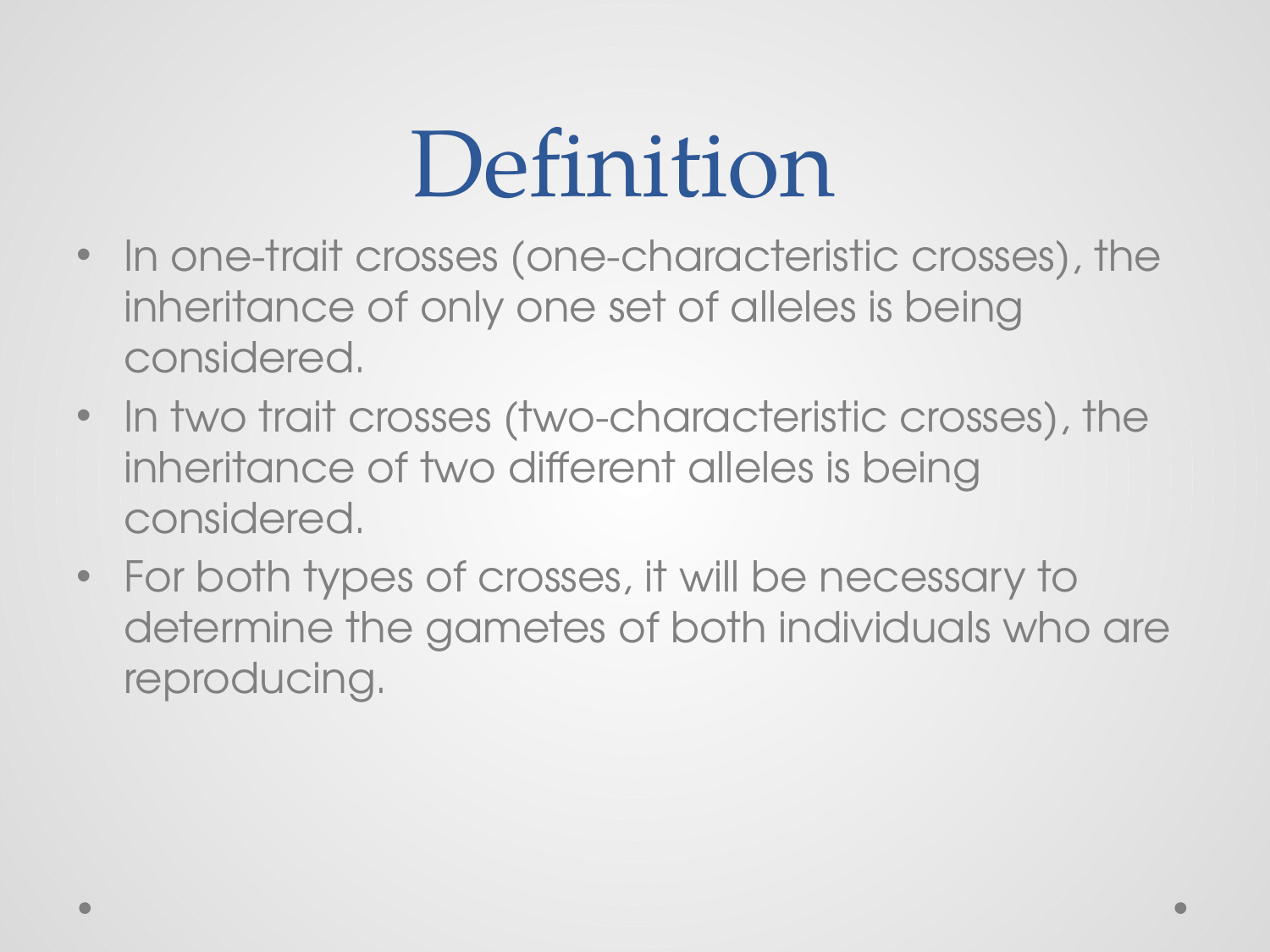

# Definition
In one-trait crosses (one-characteristic crosses), the inheritance of only one set of alleles is being considered.
In two trait crosses (two-characteristic crosses), the inheritance of two different alleles is being considered.
For both types of crosses, it will be necessary to determine the gametes of both individuals who are reproducing.